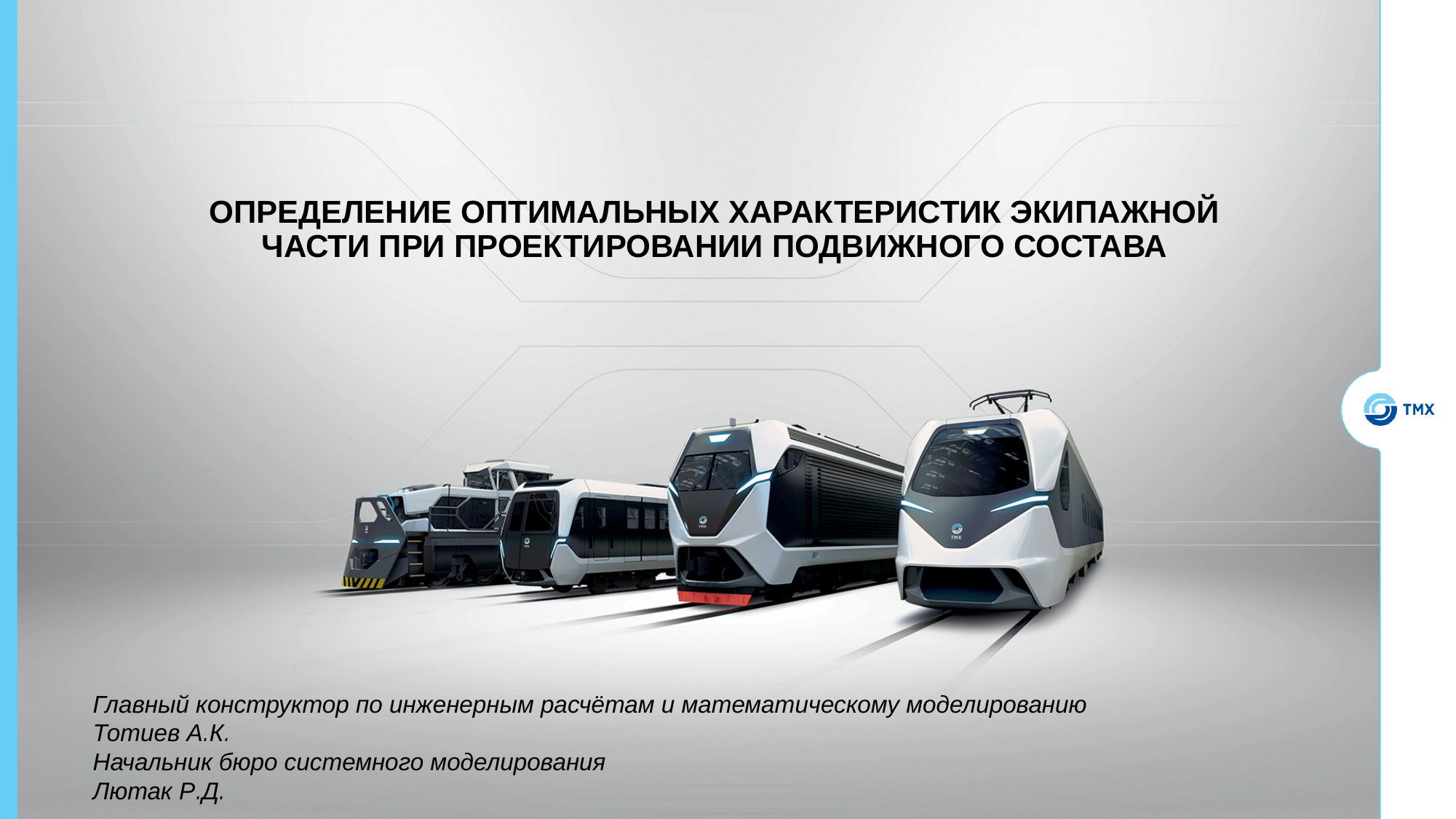

# ОПРЕДЕЛЕНИЕ ОПТИМАЛЬНЫХ ХАРАКТЕРИСТИК ЭКИПАЖНОЙ ЧАСТИ ПРИ ПРОЕКТИРОВАНИИ ПОДВИЖНОГО СОСТАВА
Главный конструктор по инженерным расчётам и математическому моделированию
Тотиев А.К.
Начальник бюро системного моделирования
Лютак Р.Д.